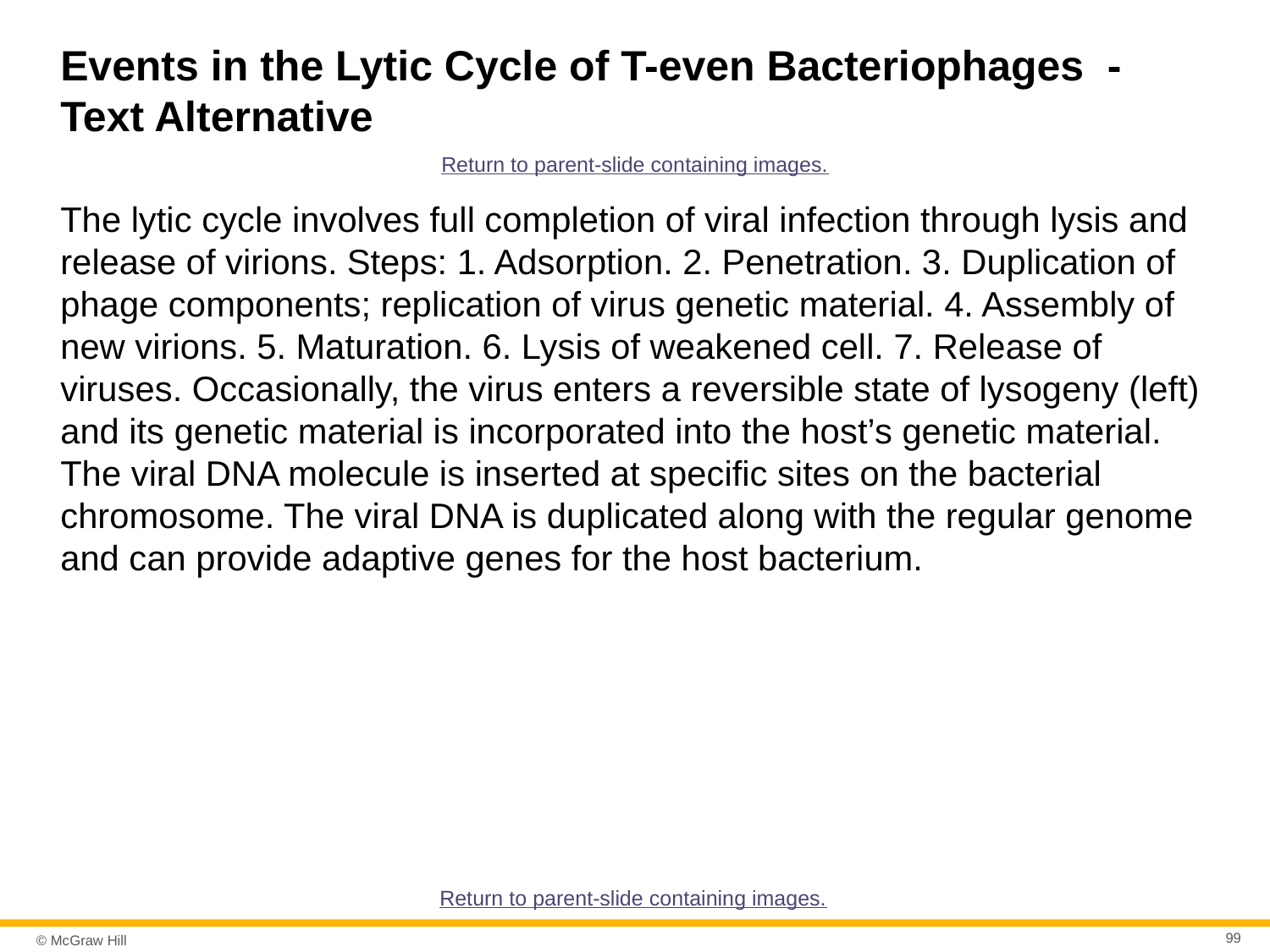

# Events in the Lytic Cycle of T-even Bacteriophages  - Text Alternative
Return to parent-slide containing images.
The lytic cycle involves full completion of viral infection through lysis and release of virions. Steps: 1. Adsorption. 2. Penetration. 3. Duplication of phage components; replication of virus genetic material. 4. Assembly of new virions. 5. Maturation. 6. Lysis of weakened cell. 7. Release of viruses. Occasionally, the virus enters a reversible state of lysogeny (left) and its genetic material is incorporated into the host’s genetic material. The viral DNA molecule is inserted at specific sites on the bacterial chromosome. The viral DNA is duplicated along with the regular genome and can provide adaptive genes for the host bacterium.
Return to parent-slide containing images.